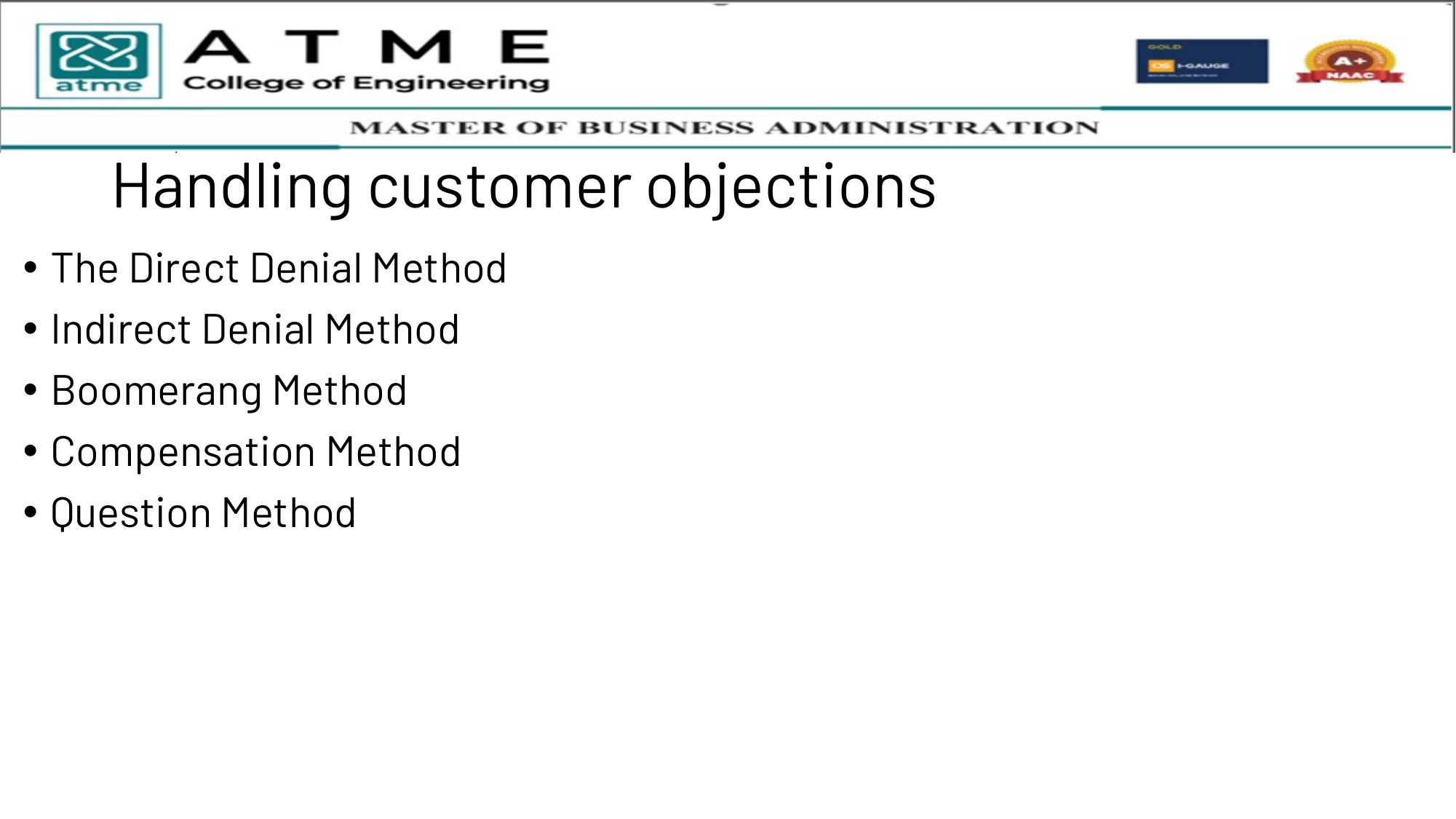

# Handling customer objections
The Direct Denial Method
Indirect Denial Method
Boomerang Method
Compensation Method
Question Method